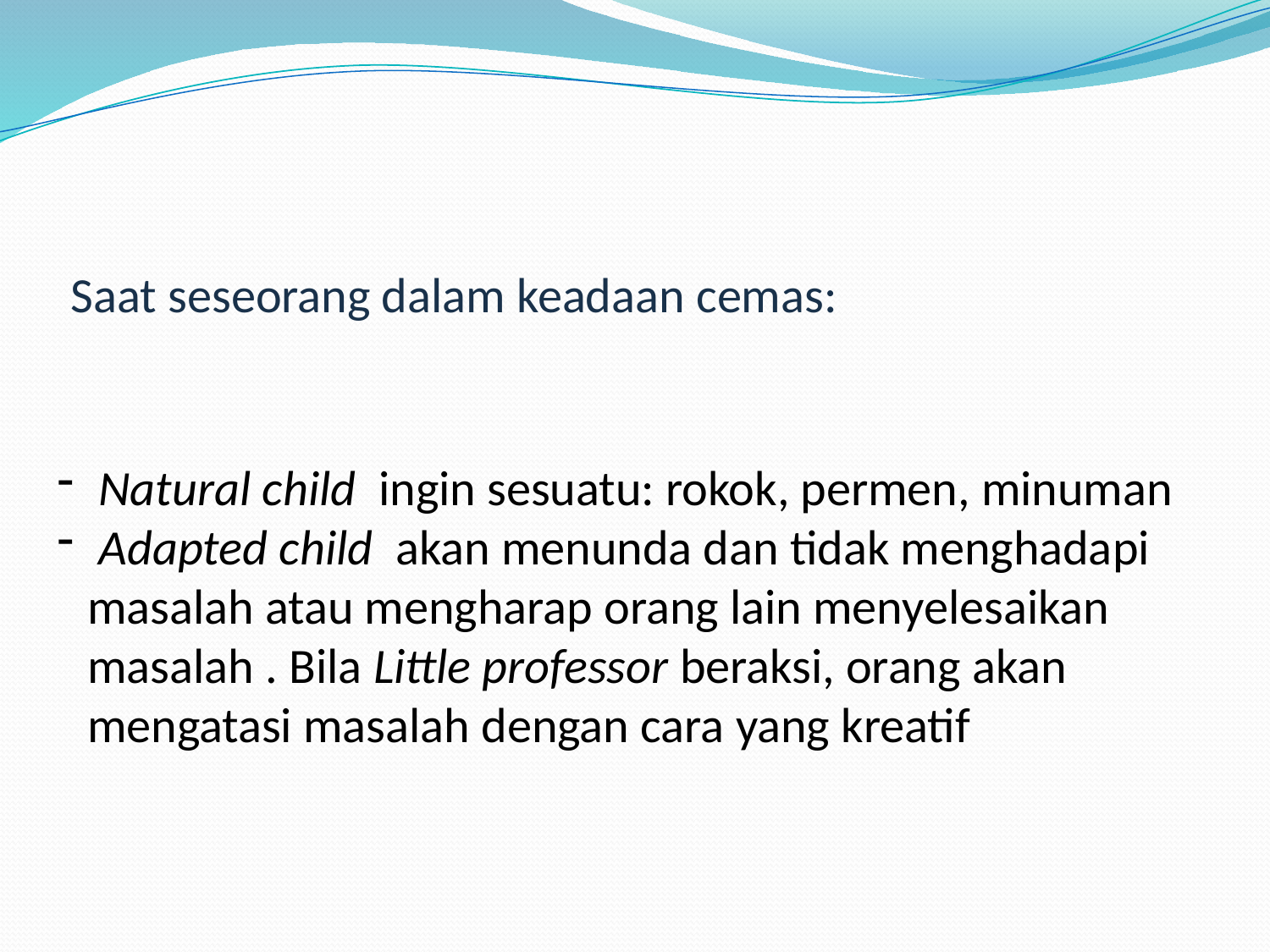

#

 Saat seseorang dalam keadaan cemas:

 Natural child  ingin sesuatu: rokok, permen, minuman
 Adapted child  akan menunda dan tidak menghadapi masalah atau mengharap orang lain menyelesaikan masalah . Bila Little professor beraksi, orang akan mengatasi masalah dengan cara yang kreatif